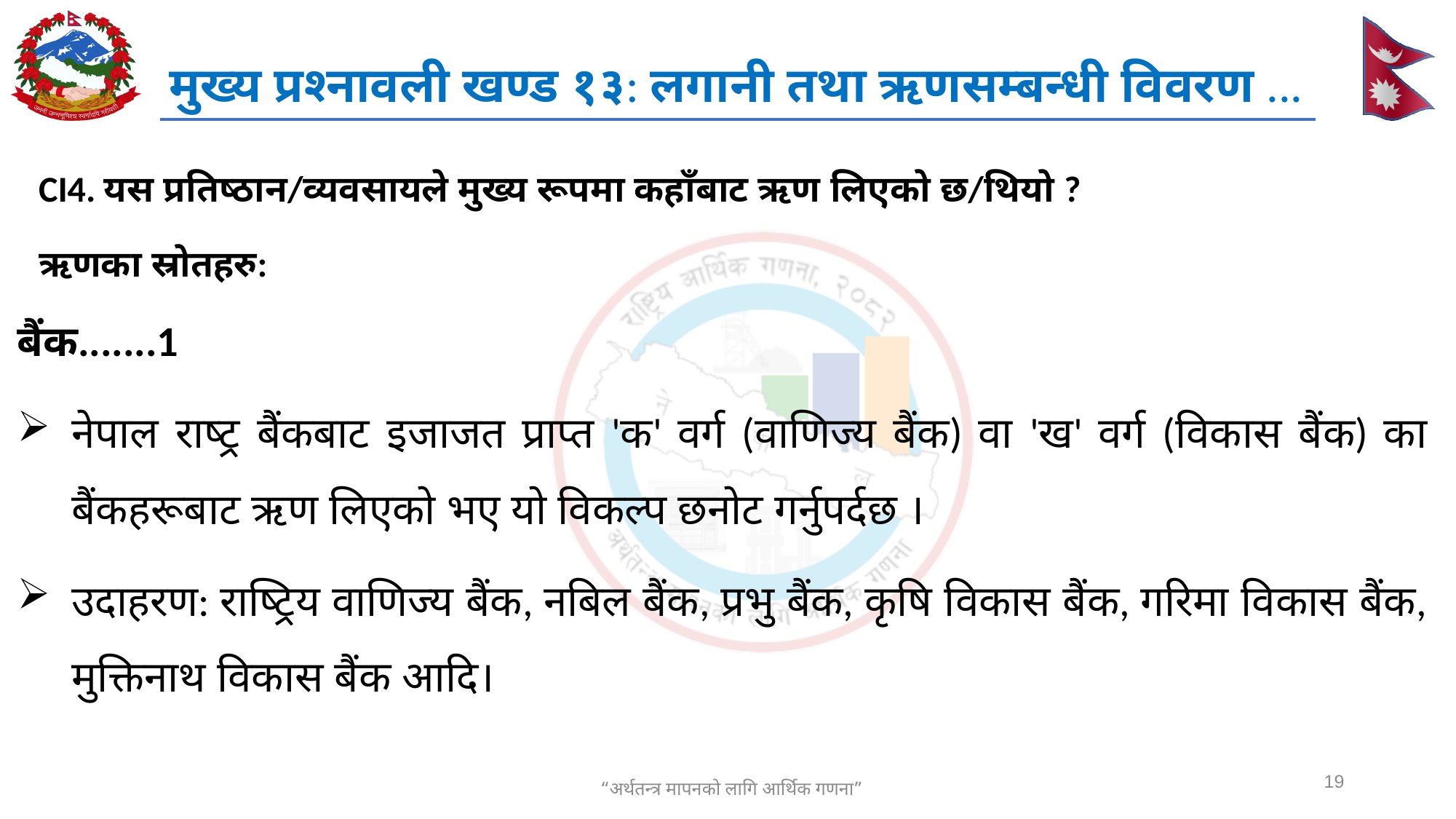

# मुख्य प्रश्नावली खण्ड १३: लगानी तथा ऋणसम्बन्धी विवरण ...
CI4. यस प्रतिष्ठान/व्यवसायले मुख्य रूपमा कहाँबाट ऋण लिएको छ/थियो ?
ऋणका स्रोतहरु:

बैंक.......1
नेपाल राष्ट्र बैंकबाट इजाजत प्राप्त 'क' वर्ग (वाणिज्य बैंक) वा 'ख' वर्ग (विकास बैंक) का बैंकहरूबाट ऋण लिएको भए यो विकल्प छनोट गर्नुपर्दछ ।
उदाहरण: राष्ट्रिय वाणिज्य बैंक, नबिल बैंक, प्रभु बैंक, कृषि विकास बैंक, गरिमा विकास बैंक, मुक्तिनाथ विकास बैंक आदि।
19
“अर्थतन्त्र मापनको लागि आर्थिक गणना”